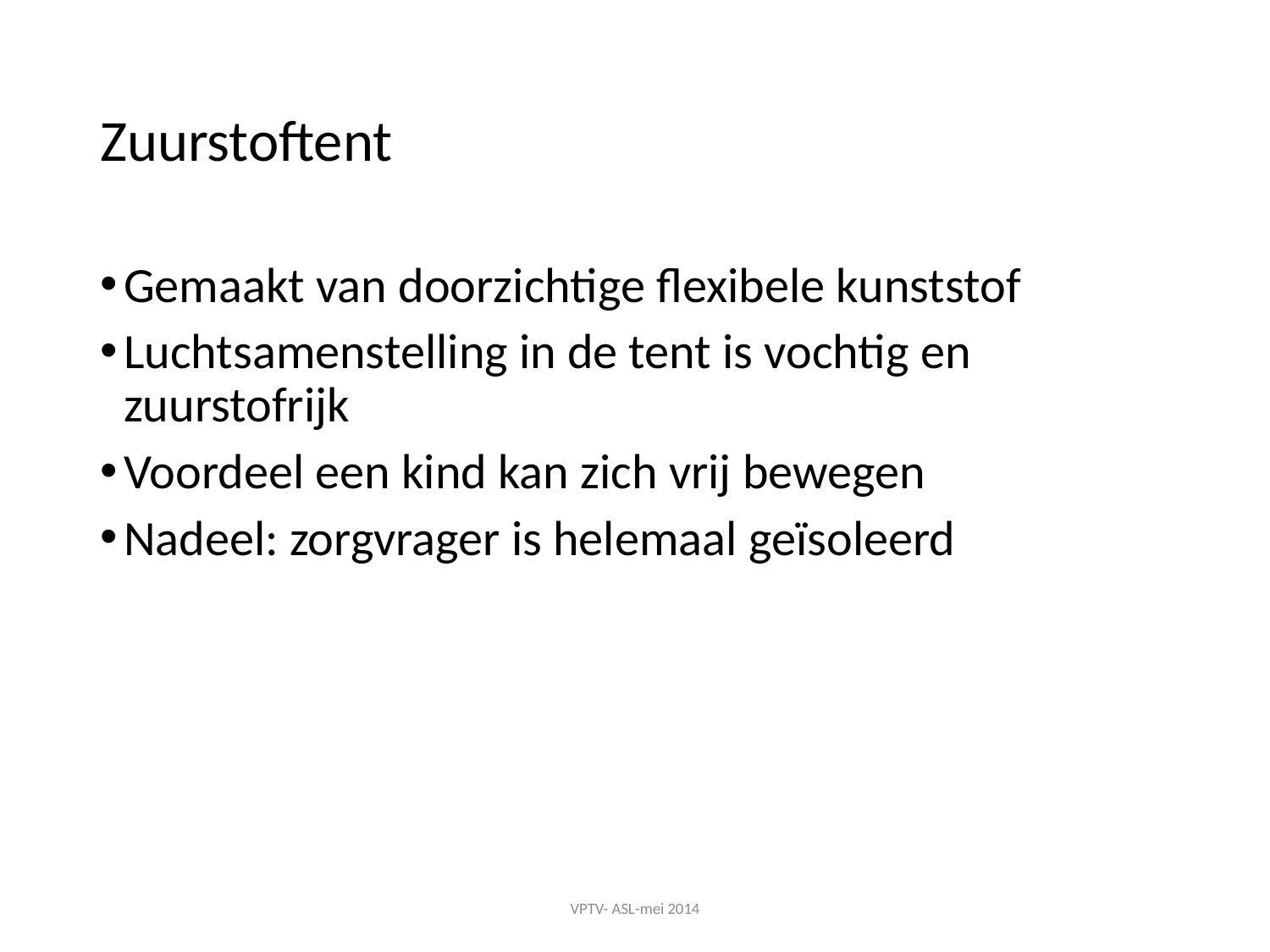

# Zuurstoftent
Gemaakt van doorzichtige flexibele kunststof
Luchtsamenstelling in de tent is vochtig en zuurstofrijk
Voordeel een kind kan zich vrij bewegen
Nadeel: zorgvrager is helemaal geïsoleerd
VPTV- ASL-mei 2014